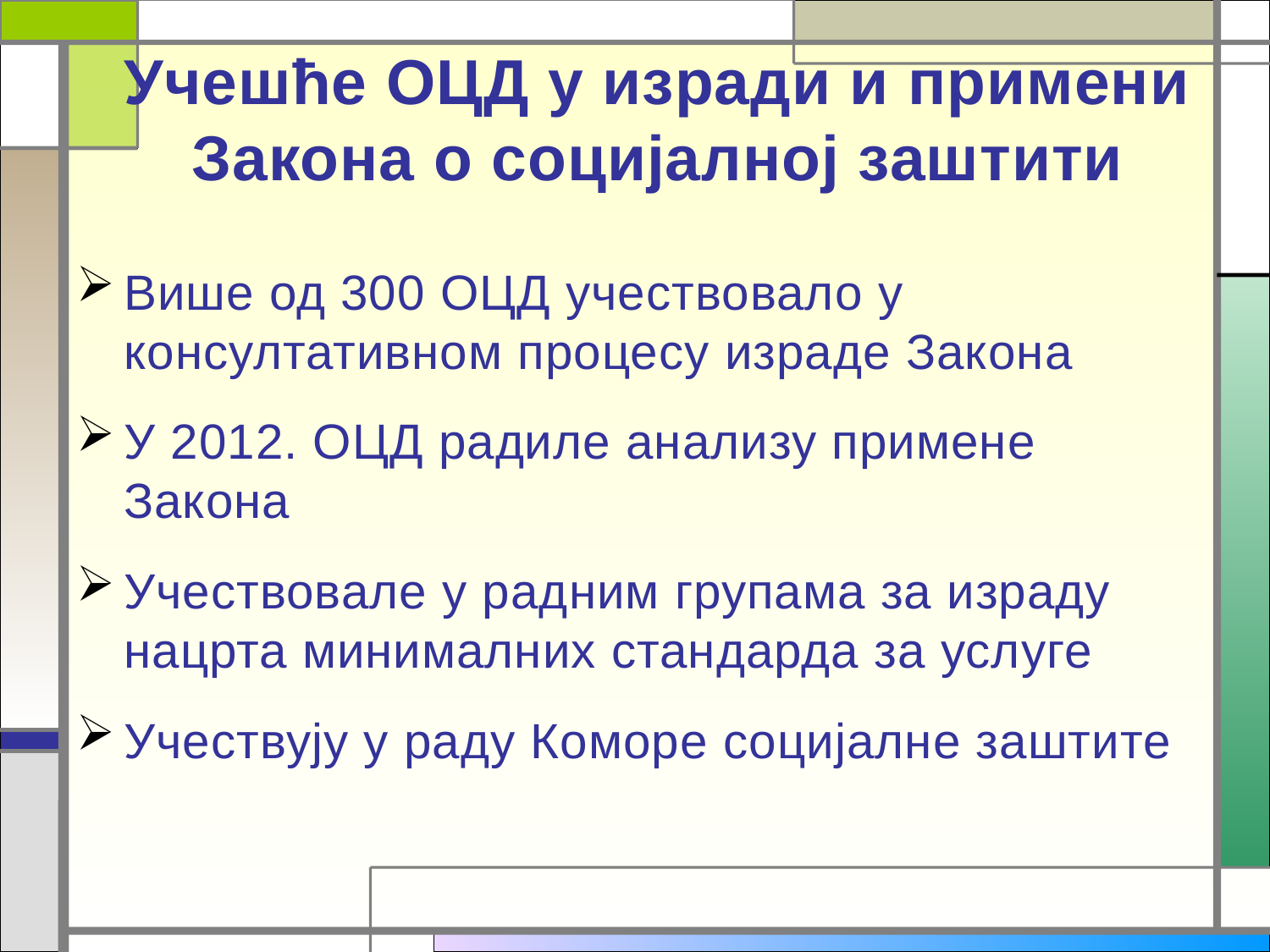

# Учешће ОЦД у изради и примени Закона о социјалној заштити
Више од 300 ОЦД учествовало у консултативном процесу израде Закона
У 2012. ОЦД радиле анализу примене Закона
Учествовале у радним групама за израду нацрта минималних стандарда за услуге
Учествују у раду Коморе социјалне заштите